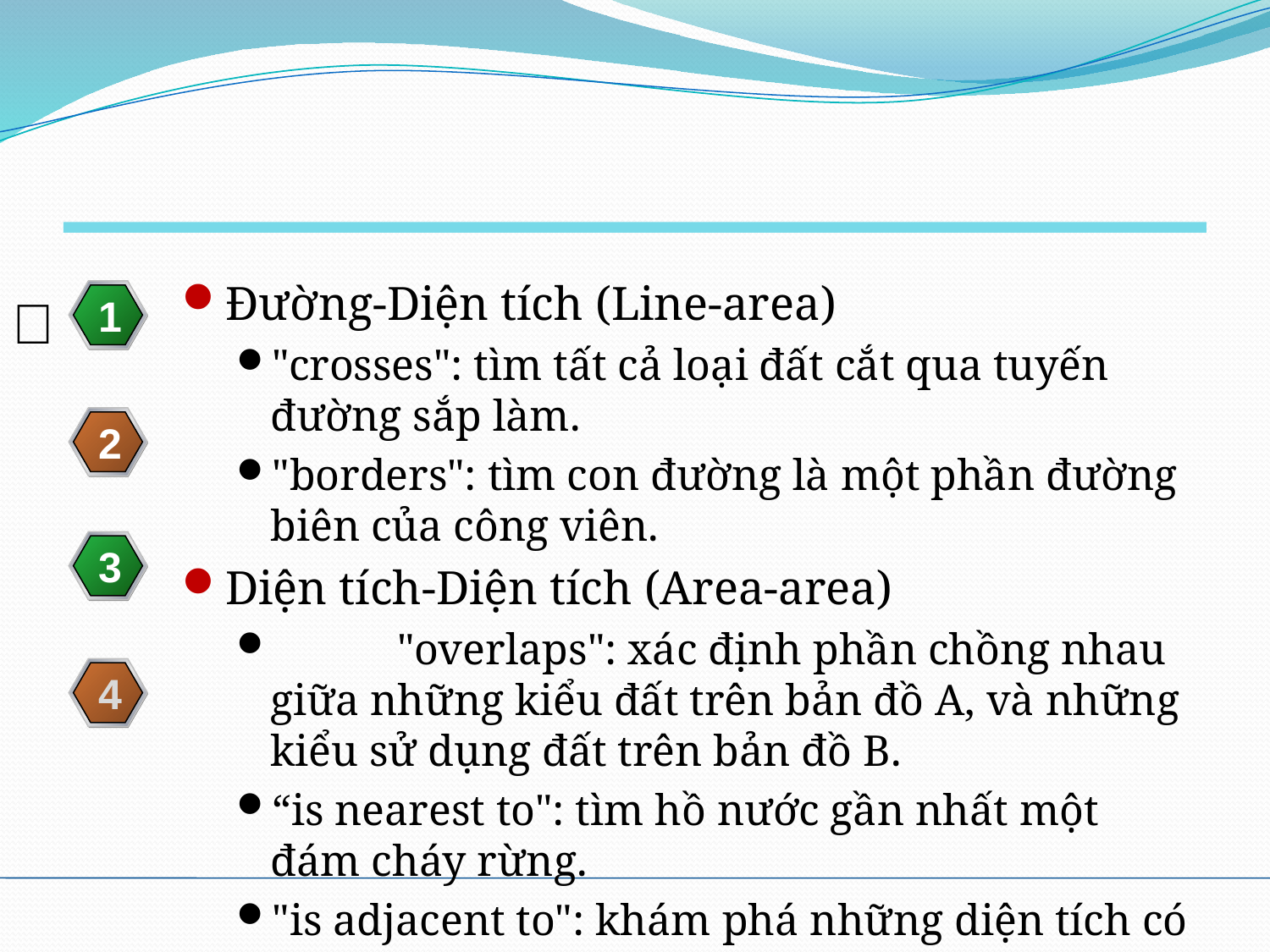

#
Đường-Diện tích (Line-area)
"crosses": tìm tất cả loại đất cắt qua tuyến đường sắp làm.
"borders": tìm con đường là một phần đường biên của công viên.
Diện tích-Diện tích (Area-area)
	"overlaps": xác định phần chồng nhau giữa những kiểu đất trên bản đồ A, và những kiểu sử dụng đất trên bản đồ B.
“is nearest to": tìm hồ nước gần nhất một đám cháy rừng.
"is adjacent to": khám phá những diện tích có chung đường biên